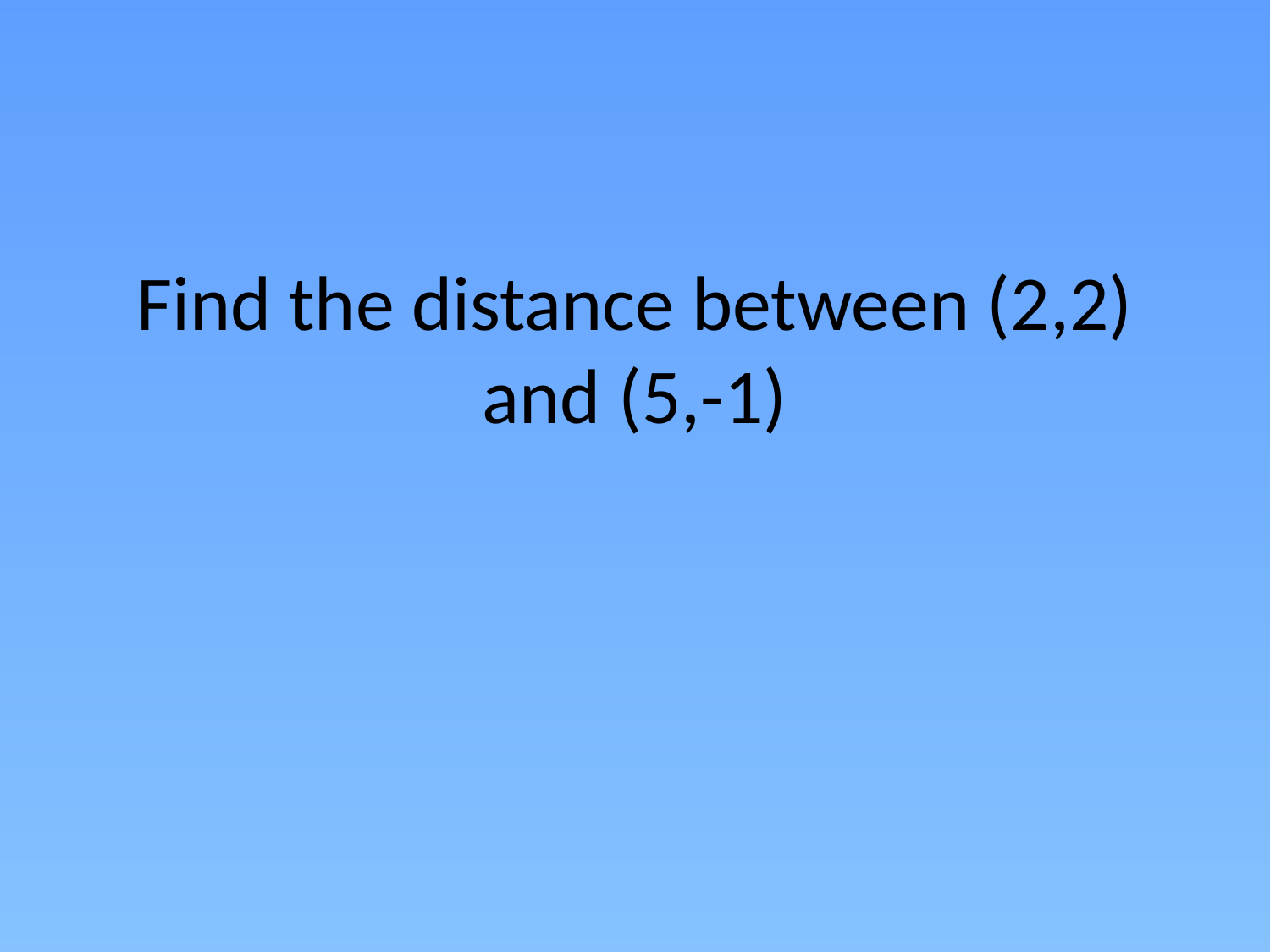

# Find the distance between (2,2) and (5,-1)